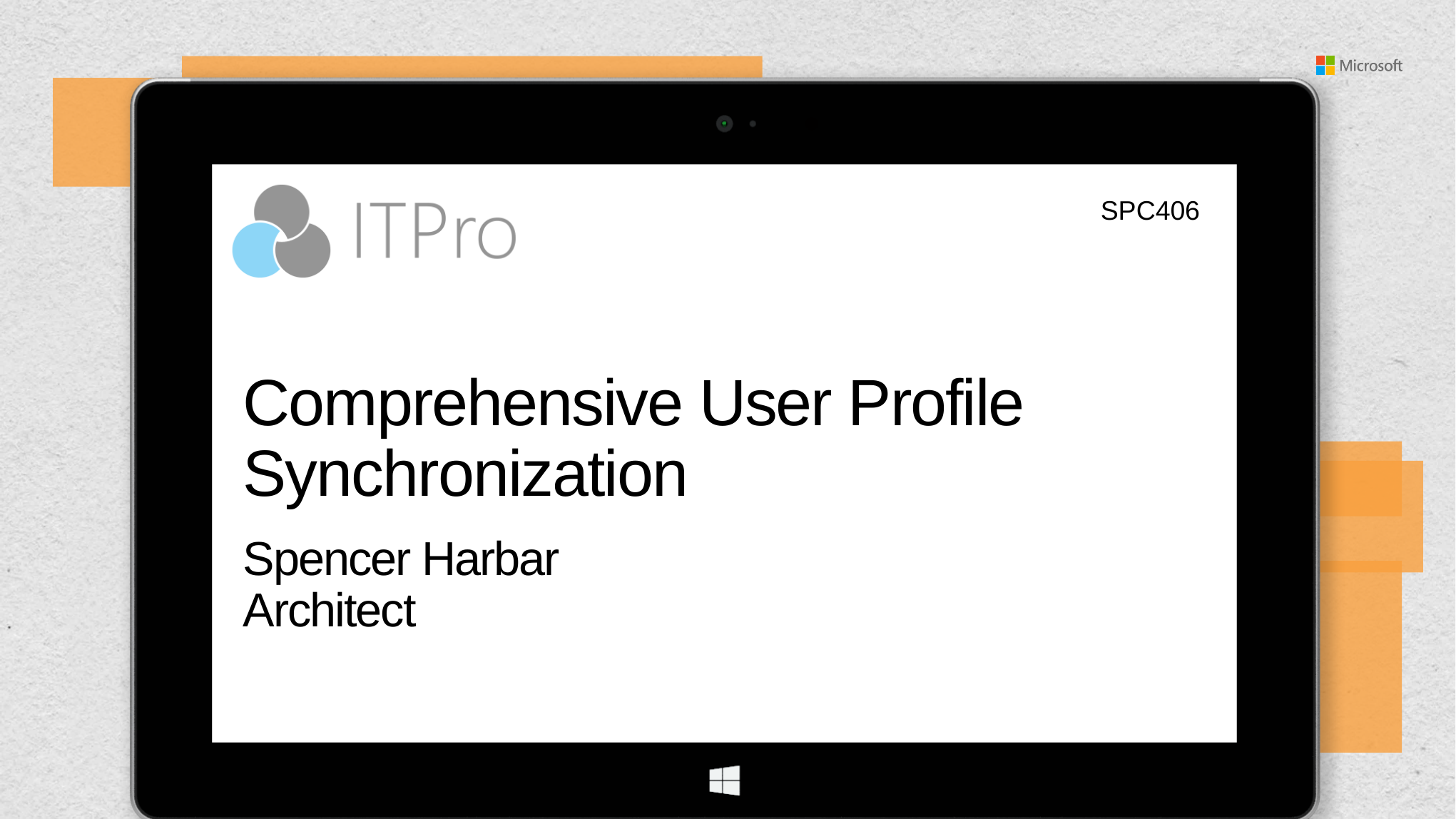

SPC406
# Comprehensive User Profile Synchronization
Spencer Harbar
Architect